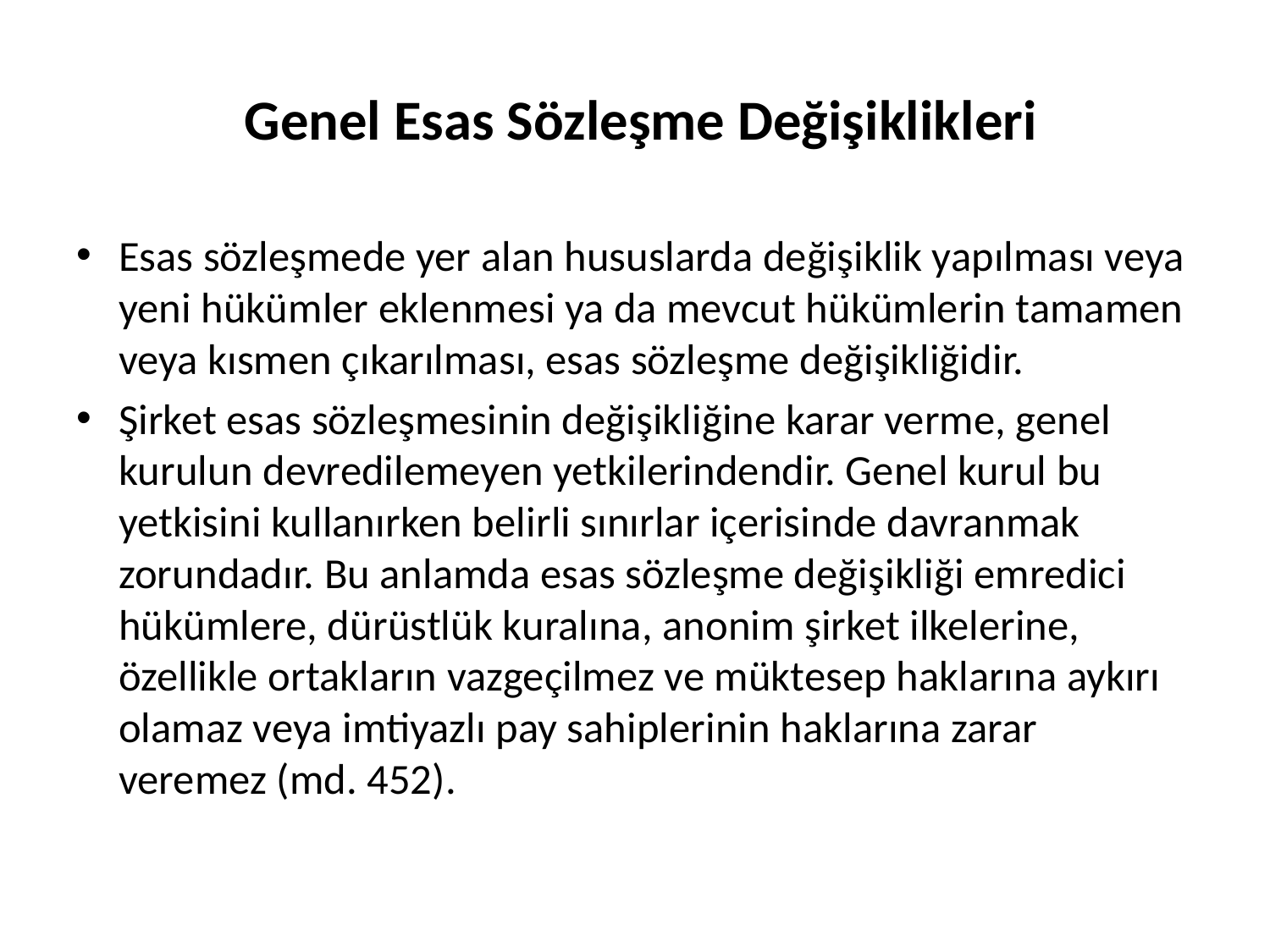

# Genel Esas Sözleşme Değişiklikleri
Esas sözleşmede yer alan hususlarda değişiklik yapılması veya yeni hükümler eklenmesi ya da mevcut hükümlerin tamamen veya kısmen çıkarılması, esas sözleşme değişikliğidir.
Şirket esas sözleşmesinin değişikliğine karar verme, genel kurulun devredilemeyen yetkilerindendir. Genel kurul bu yetkisini kullanırken belirli sınırlar içerisinde davranmak zorundadır. Bu anlamda esas sözleşme değişikliği emredici hükümlere, dürüstlük kuralına, anonim şirket ilkelerine, özellikle ortakların vazgeçilmez ve müktesep haklarına aykırı olamaz veya imtiyazlı pay sahiplerinin haklarına zarar veremez (md. 452).